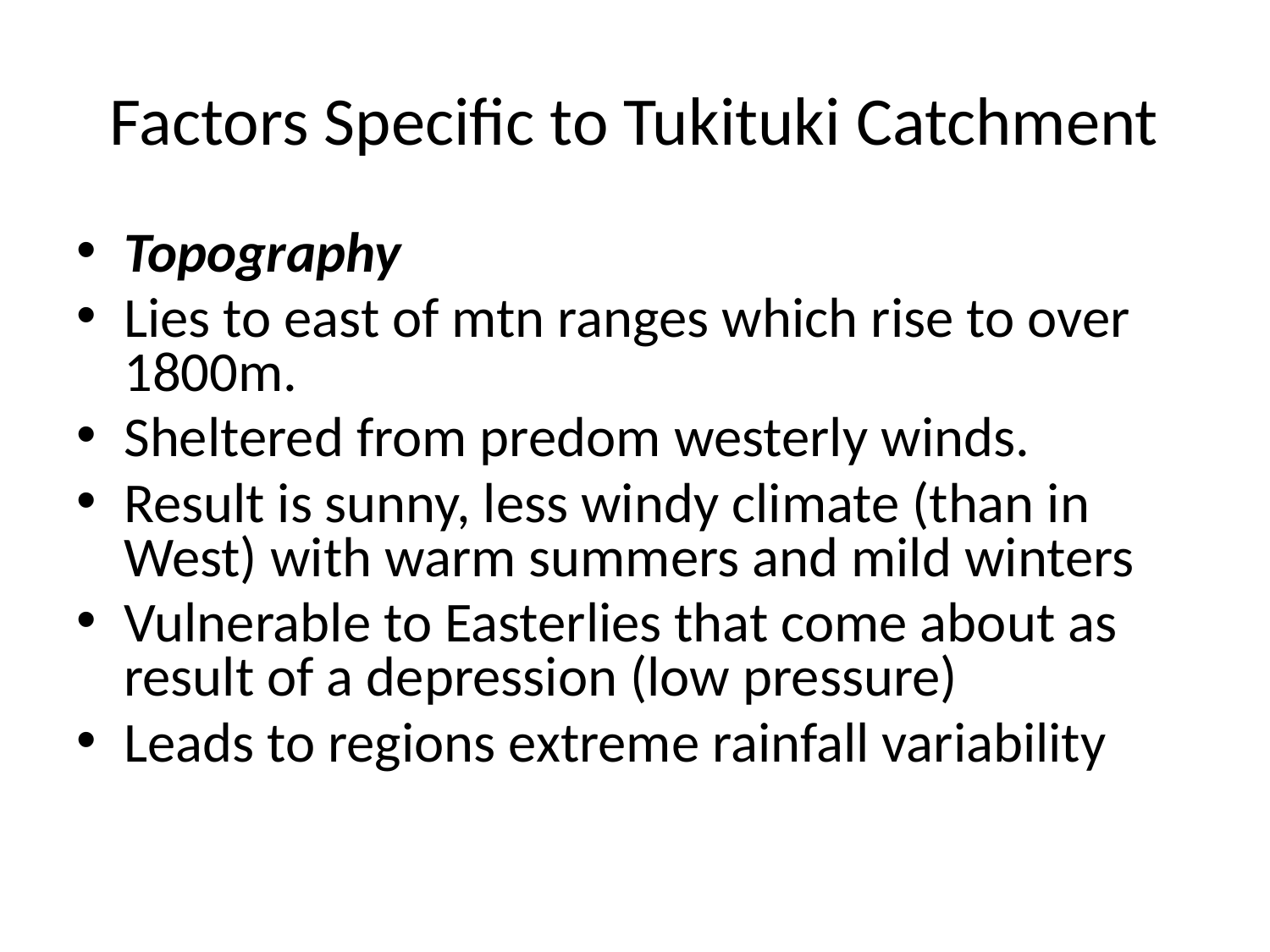

# Factors Specific to Tukituki Catchment
Topography
Lies to east of mtn ranges which rise to over 1800m.
Sheltered from predom westerly winds.
Result is sunny, less windy climate (than in West) with warm summers and mild winters
Vulnerable to Easterlies that come about as result of a depression (low pressure)
Leads to regions extreme rainfall variability